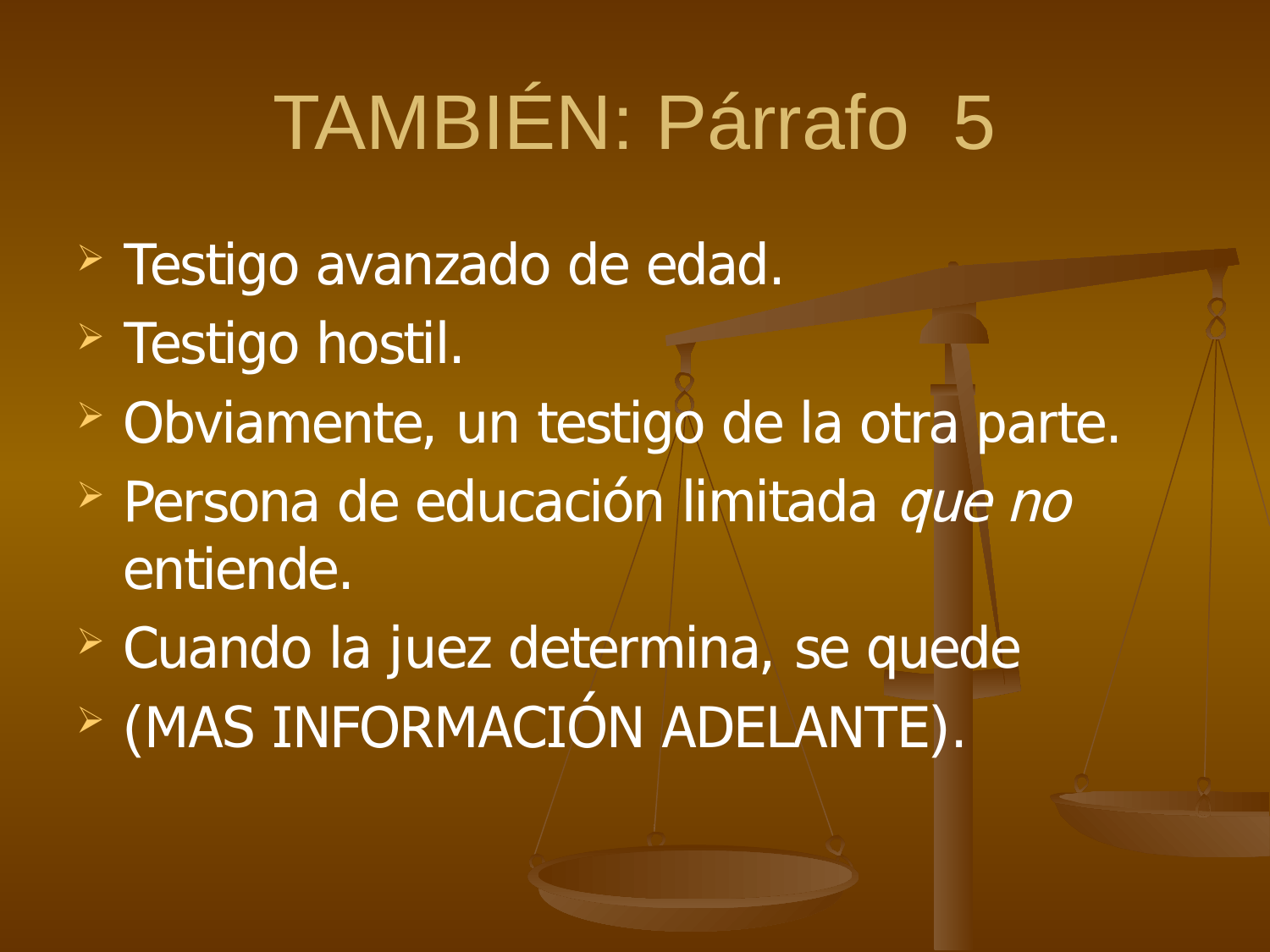

# TAMBIÉN: Párrafo  5
Testigo avanzado de edad.
Testigo hostil.
Obviamente, un testigo de la otra parte.
Persona de educación limitada que no entiende.
Cuando la juez determina, se quede
(MAS INFORMACIÓN ADELANTE).